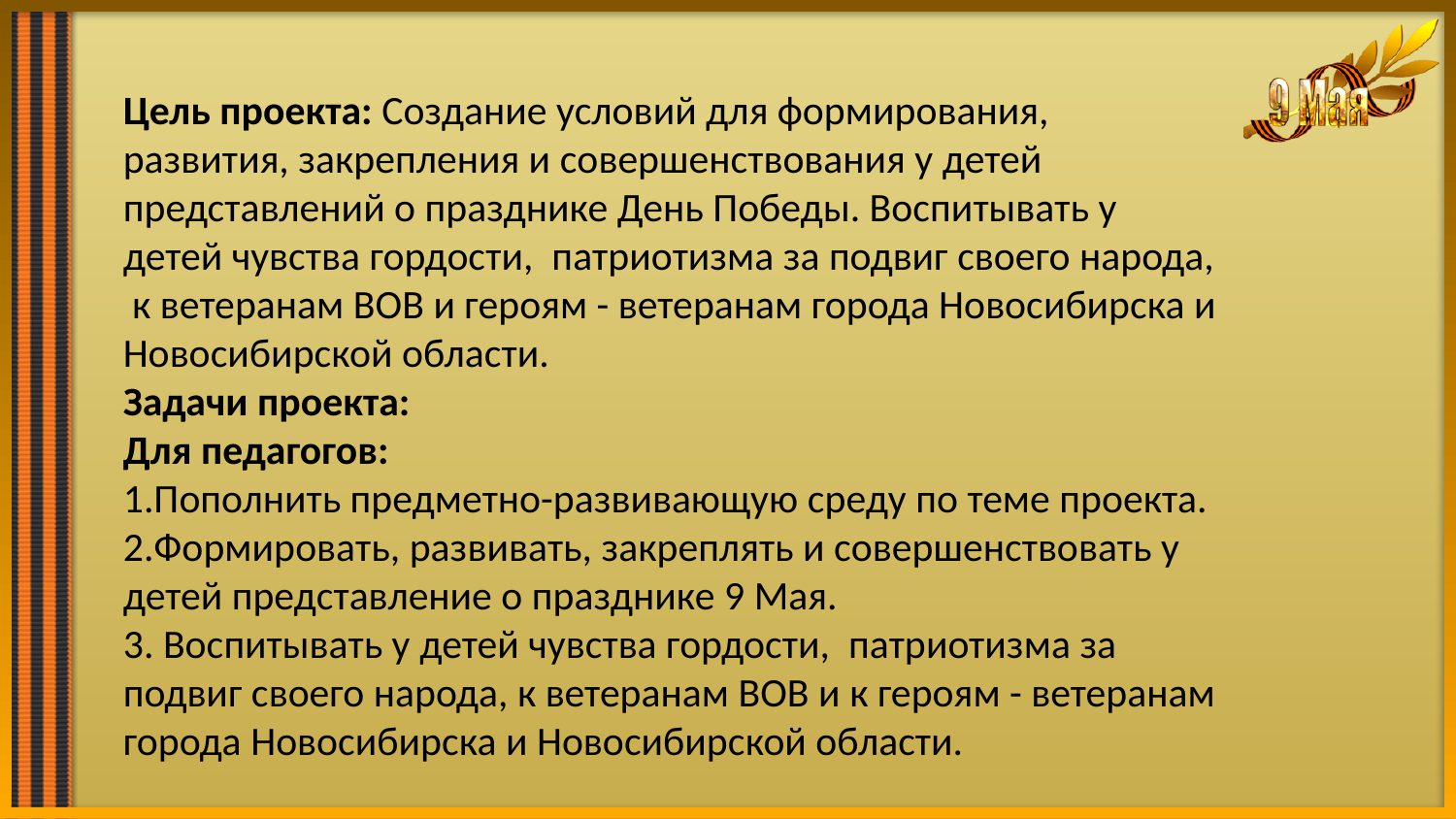

Цель проекта: Создание условий для формирования, развития, закрепления и совершенствования у детей представлений о празднике День Победы. Воспитывать у детей чувства гордости,  патриотизма за подвиг своего народа,  к ветеранам ВОВ и героям - ветеранам города Новосибирска и Новосибирской области.
Задачи проекта:
Для педагогов:
1.Пополнить предметно-развивающую среду по теме проекта.
2.Формировать, развивать, закреплять и совершенствовать у детей представление о празднике 9 Мая.
3. Воспитывать у детей чувства гордости,  патриотизма за подвиг своего народа, к ветеранам ВОВ и к героям - ветеранам города Новосибирска и Новосибирской области.